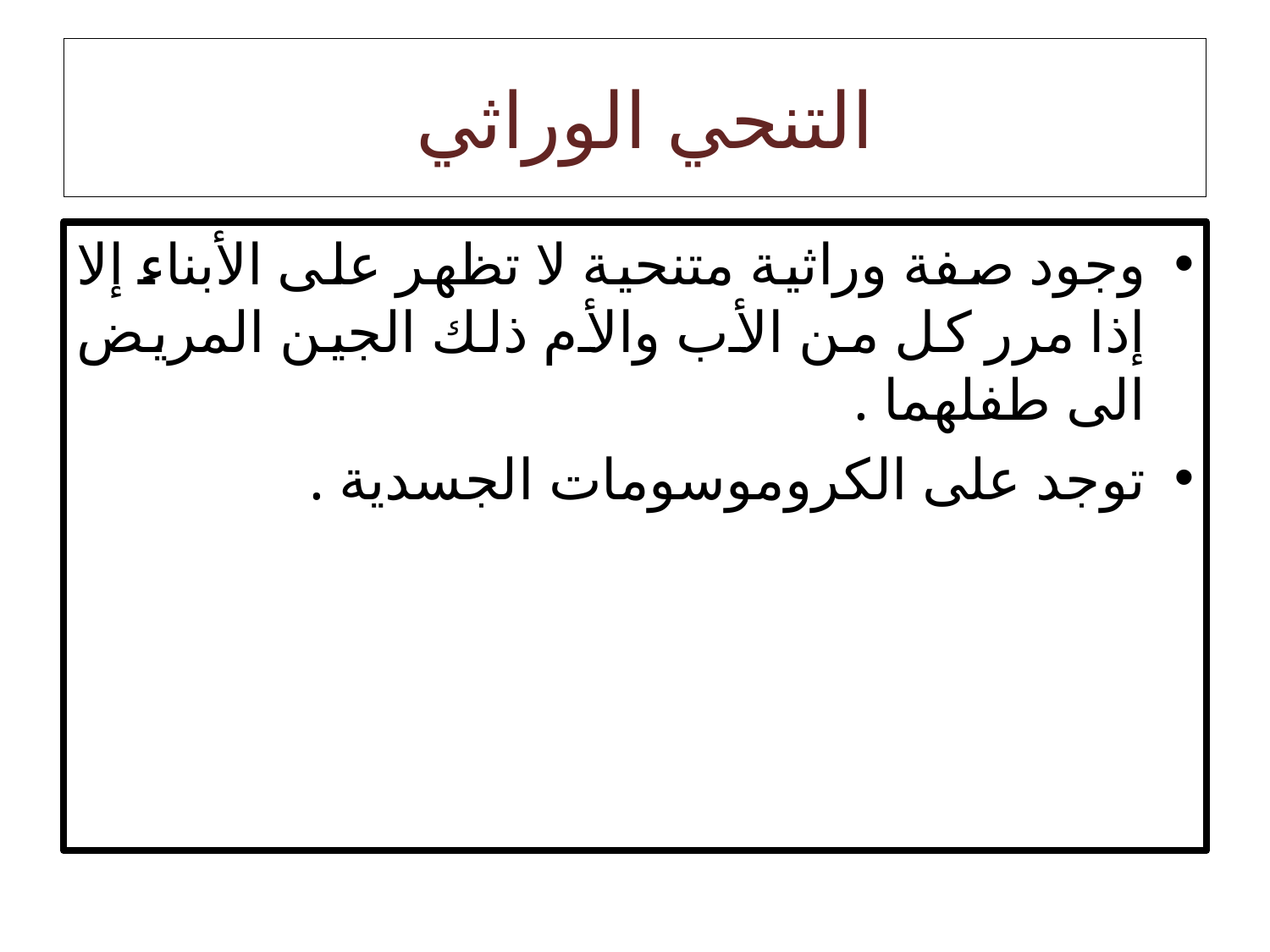

# التنحي الوراثي
وجود صفة وراثية متنحية لا تظهر على الأبناء إلا إذا مرر كل من الأب والأم ذلك الجين المريض الى طفلهما .
توجد على الكروموسومات الجسدية .